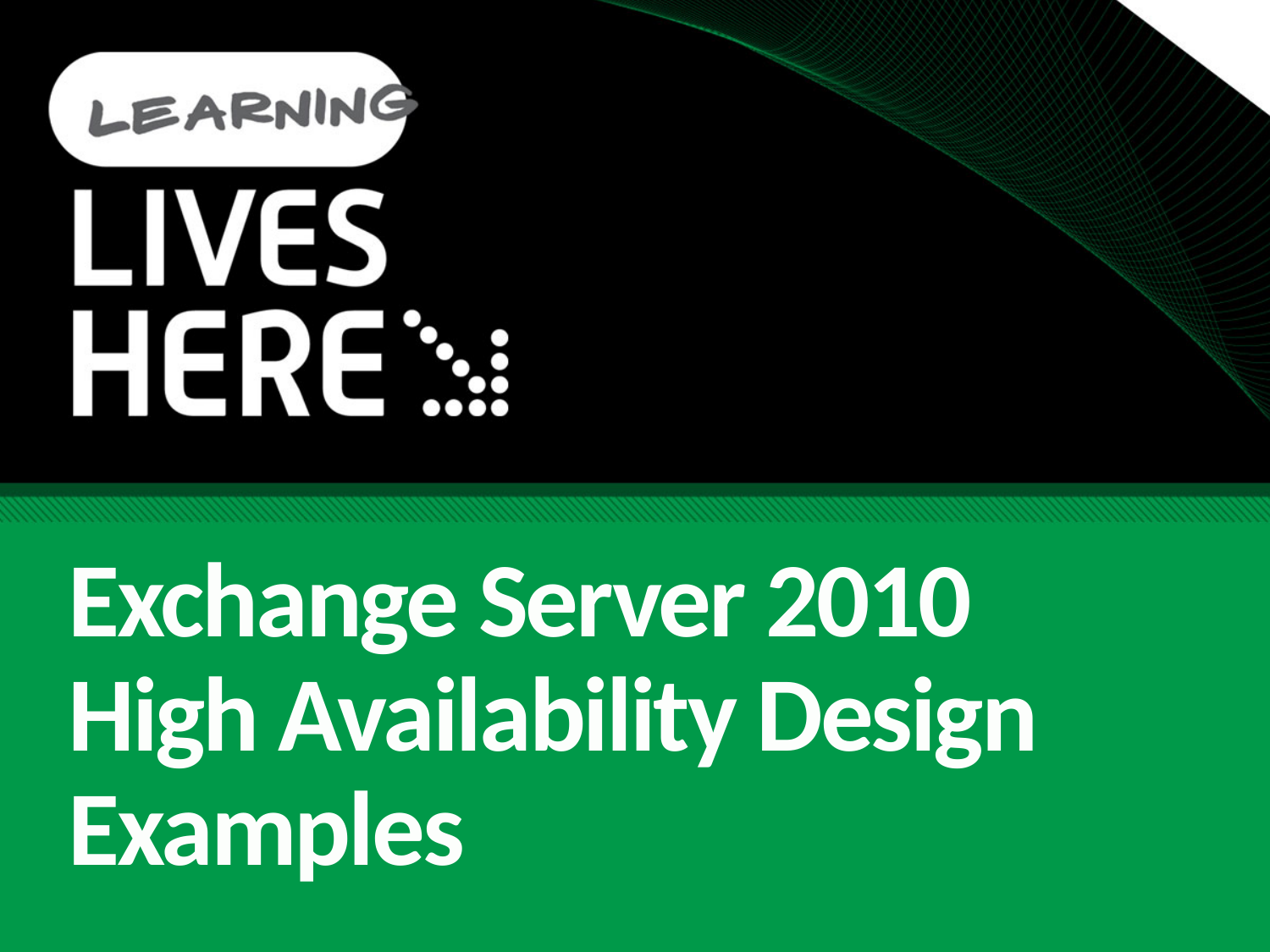

# Exchange Server 2010 High Availability Design Examples